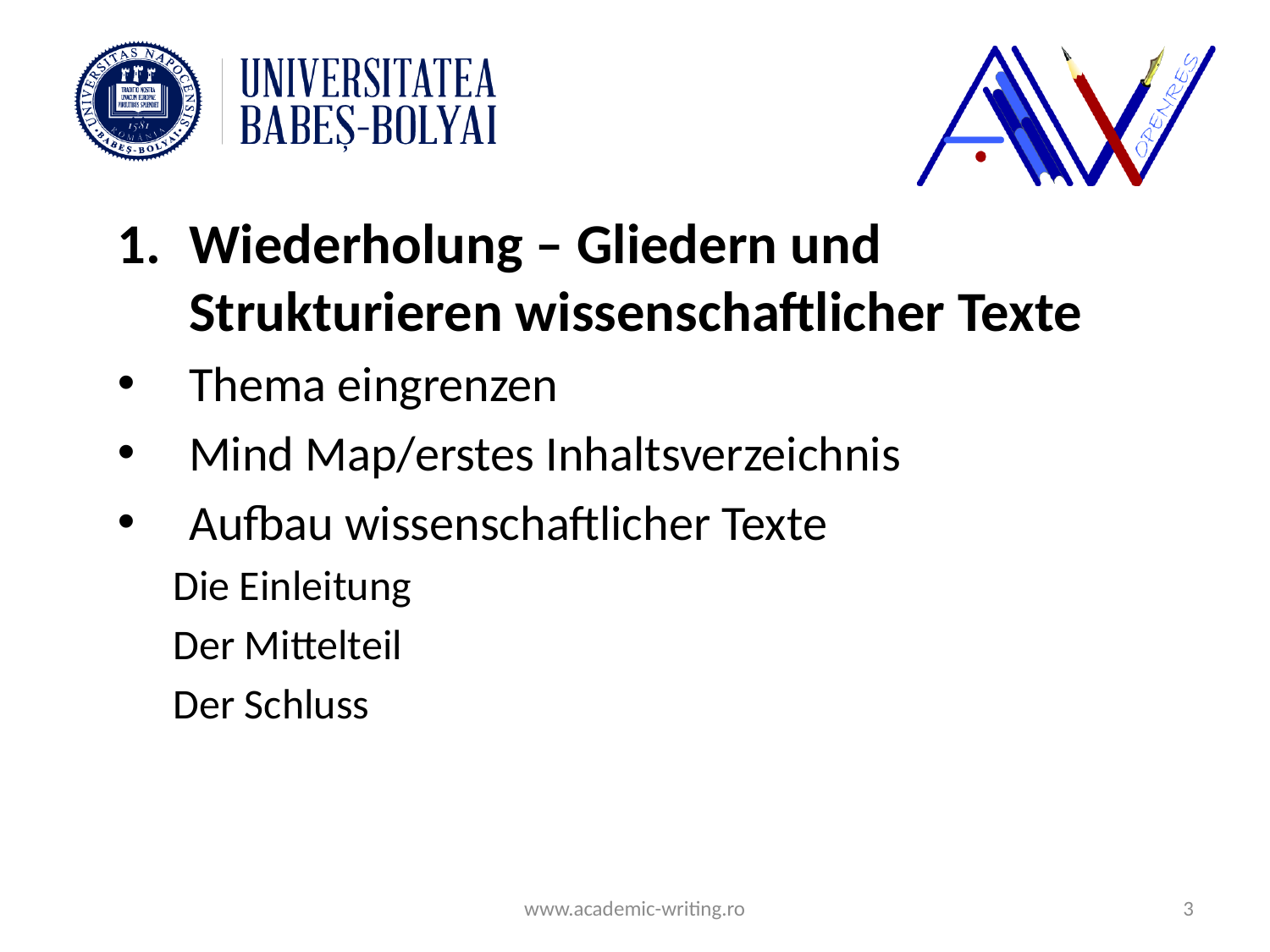

#
Wiederholung – Gliedern und Strukturieren wissenschaftlicher Texte
Thema eingrenzen
Mind Map/erstes Inhaltsverzeichnis
Aufbau wissenschaftlicher Texte
Die Einleitung
Der Mittelteil
Der Schluss
www.academic-writing.ro
3